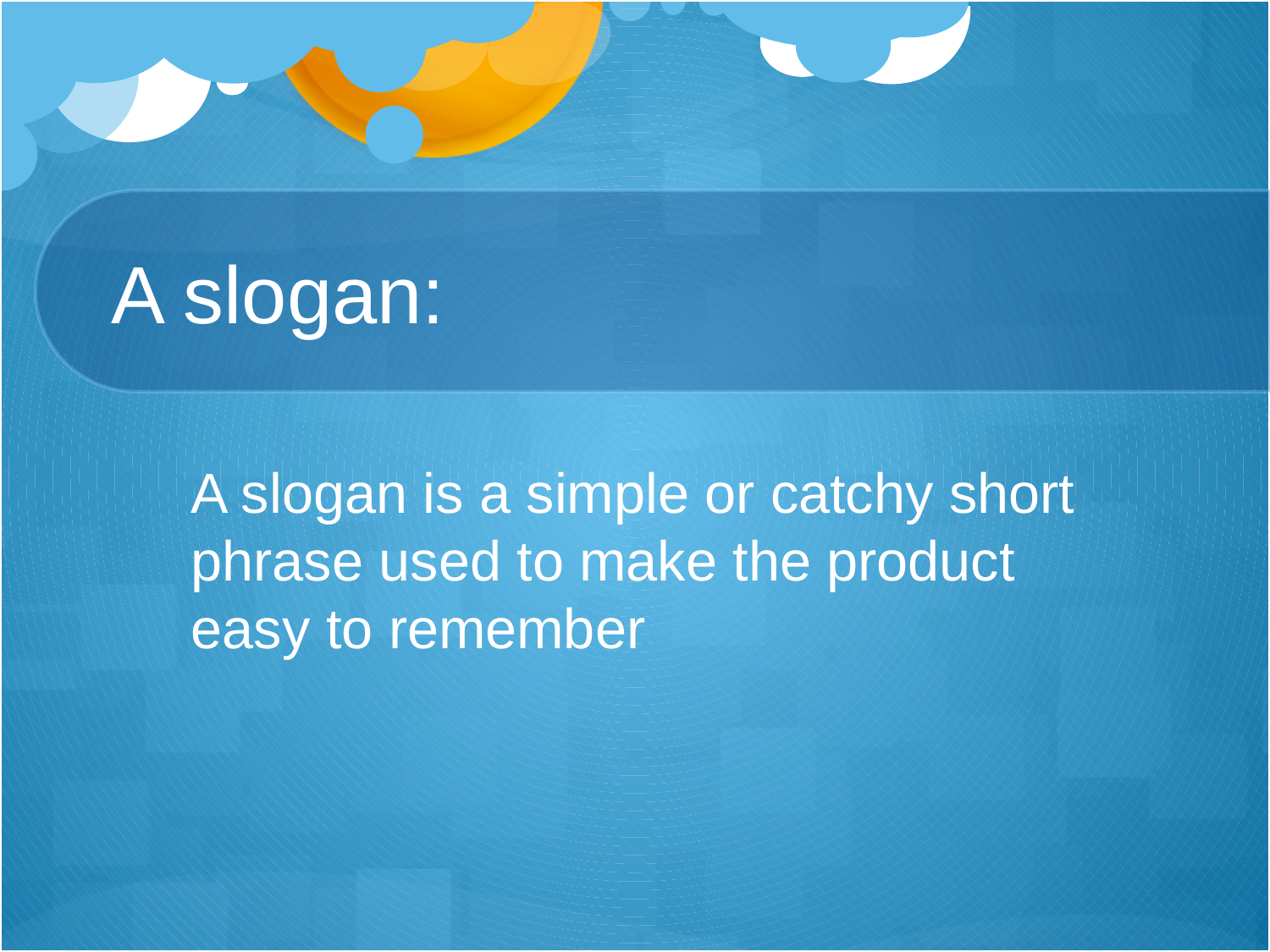

# A slogan:
A slogan is a simple or catchy short phrase used to make the product easy to remember